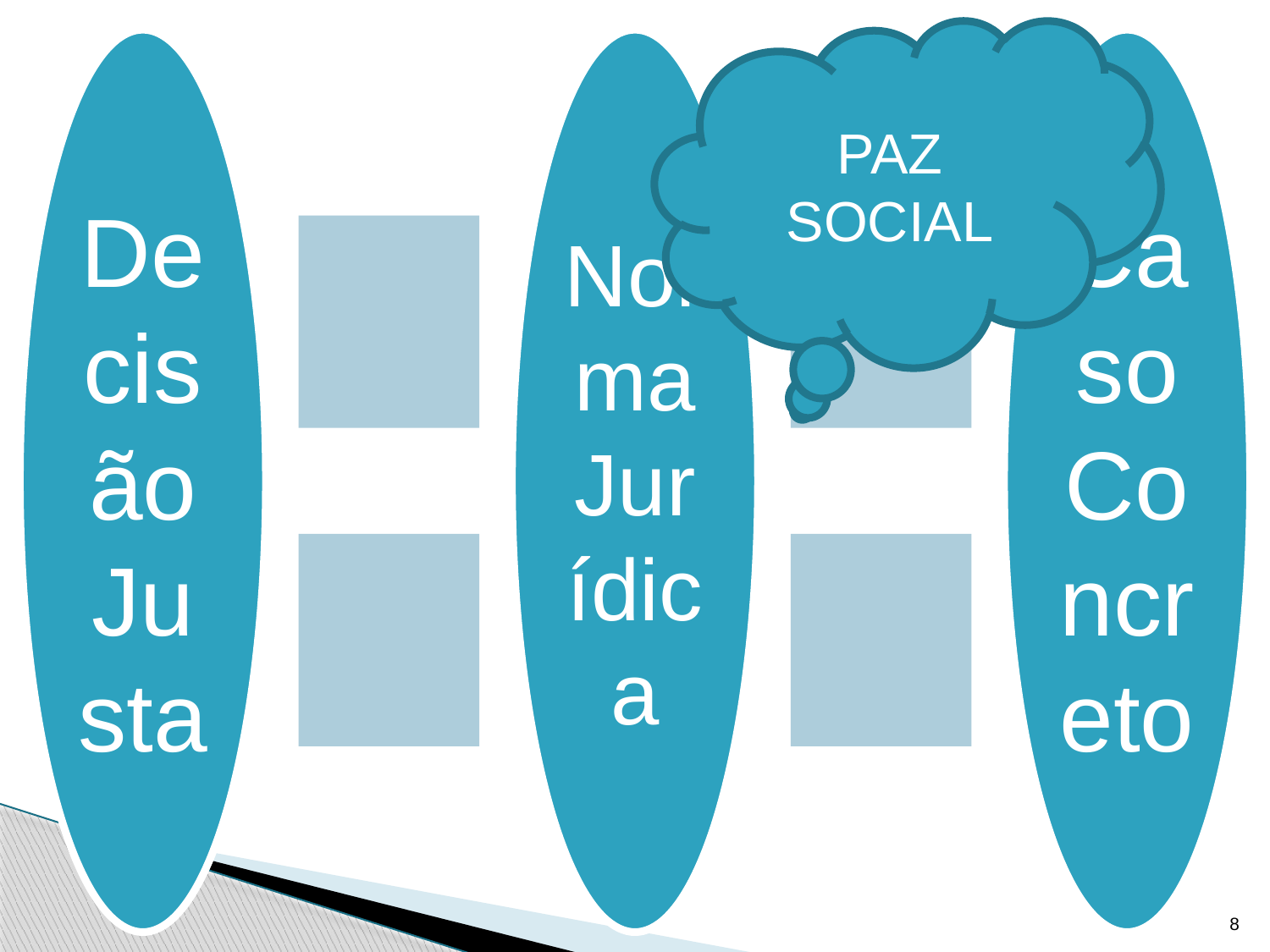

PAZ
SOCIAL
Decisão Justa
Norma Jurídica
Caso Concreto
8